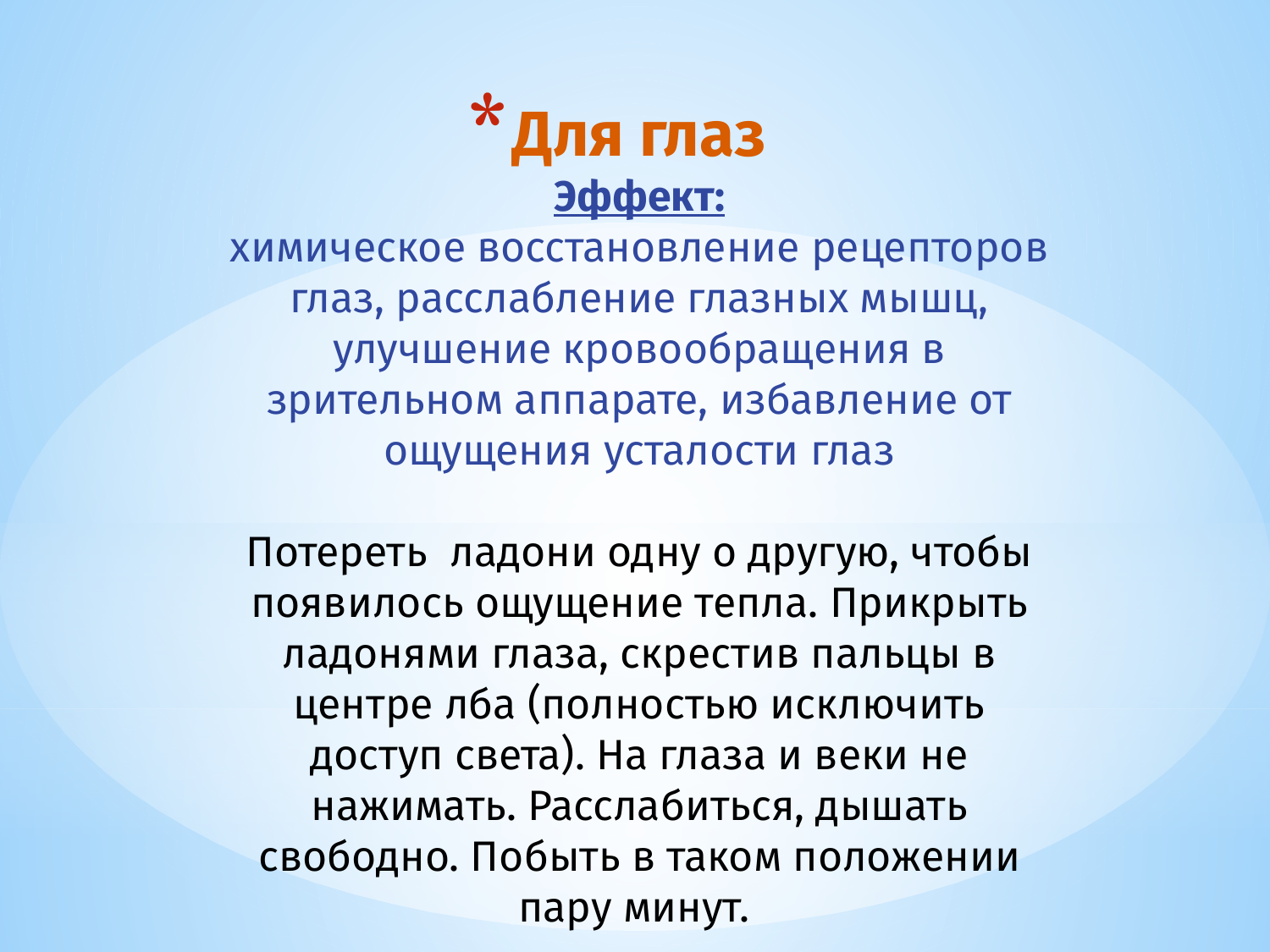

Для глаз
Эффект:
химическое восстановление рецепторов глаз, расслабление глазных мышц, улучшение кровообращения в зрительном аппарате, избавление от ощущения усталости глаз
Потереть  ладони одну о другую, чтобы появилось ощущение тепла. Прикрыть ладонями глаза, скрестив пальцы в центре лба (полностью исключить доступ света). На глаза и веки не нажимать. Расслабиться, дышать свободно. Побыть в таком положении пару минут.